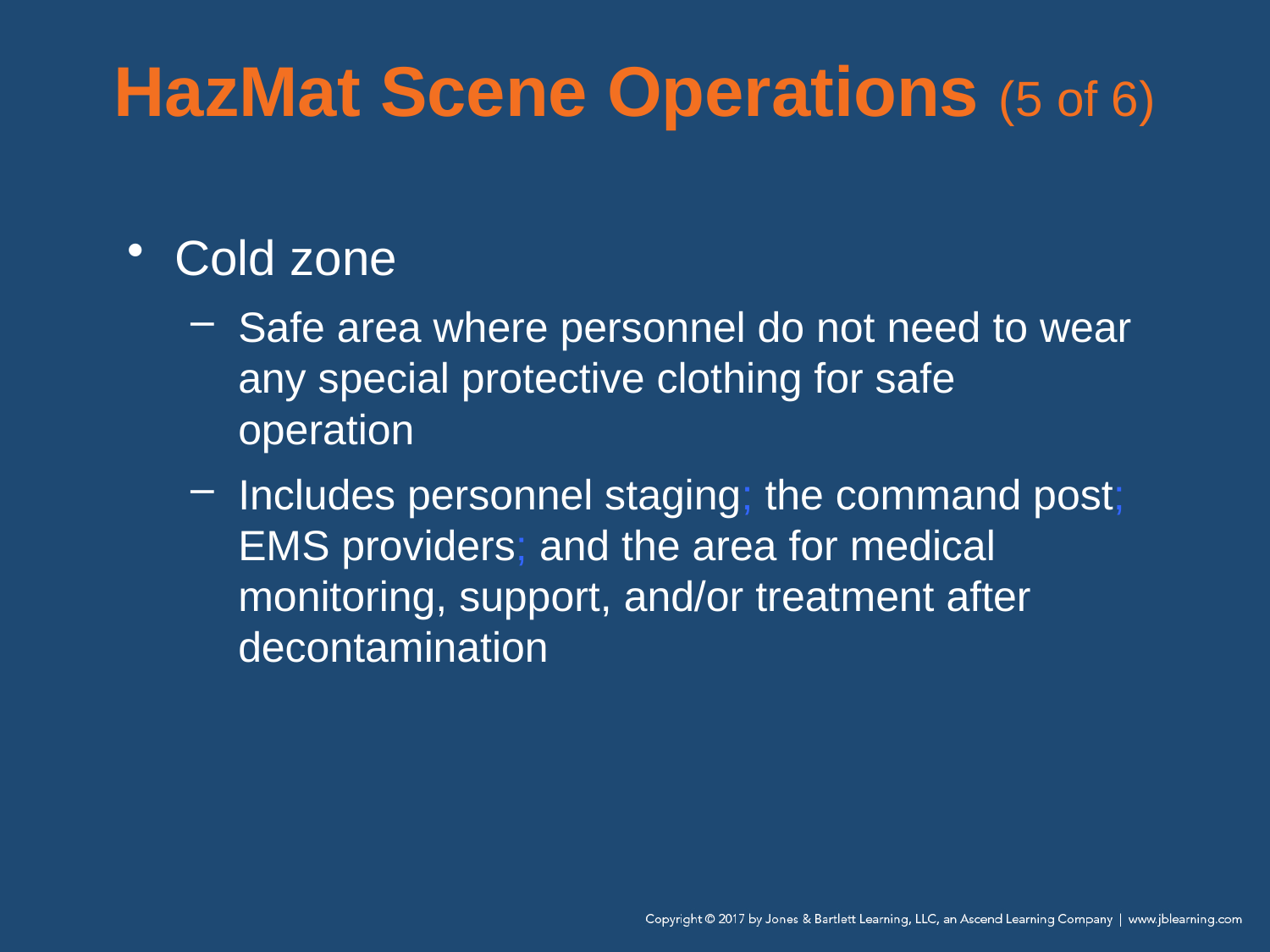

# HazMat Scene Operations (5 of 6)
Cold zone
Safe area where personnel do not need to wear any special protective clothing for safe operation
Includes personnel staging; the command post; EMS providers; and the area for medical monitoring, support, and/or treatment after decontamination